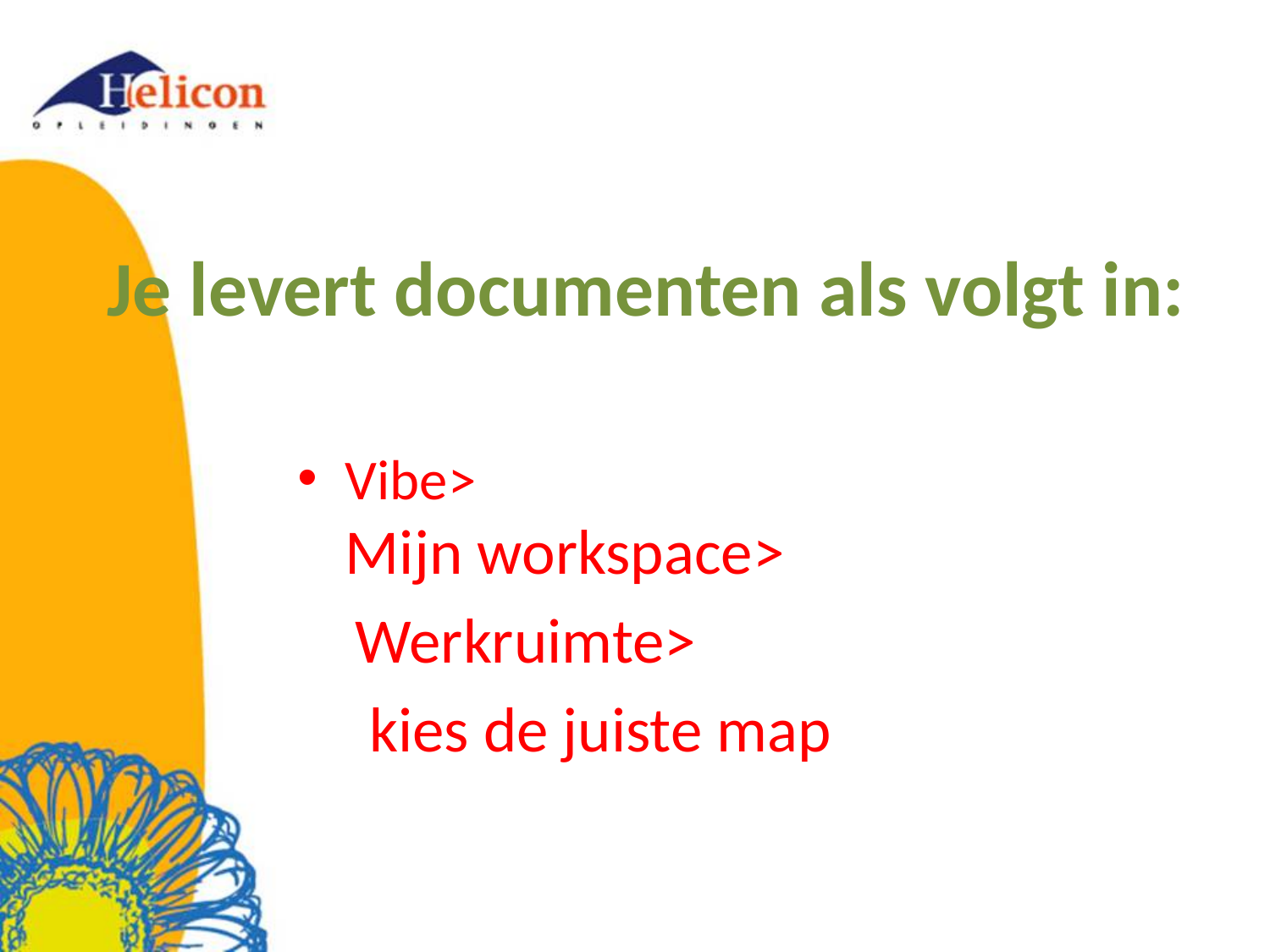

# Je levert documenten als volgt in:

Vibe>
Mijn workspace>
    Werkruimte>
     kies de juiste map